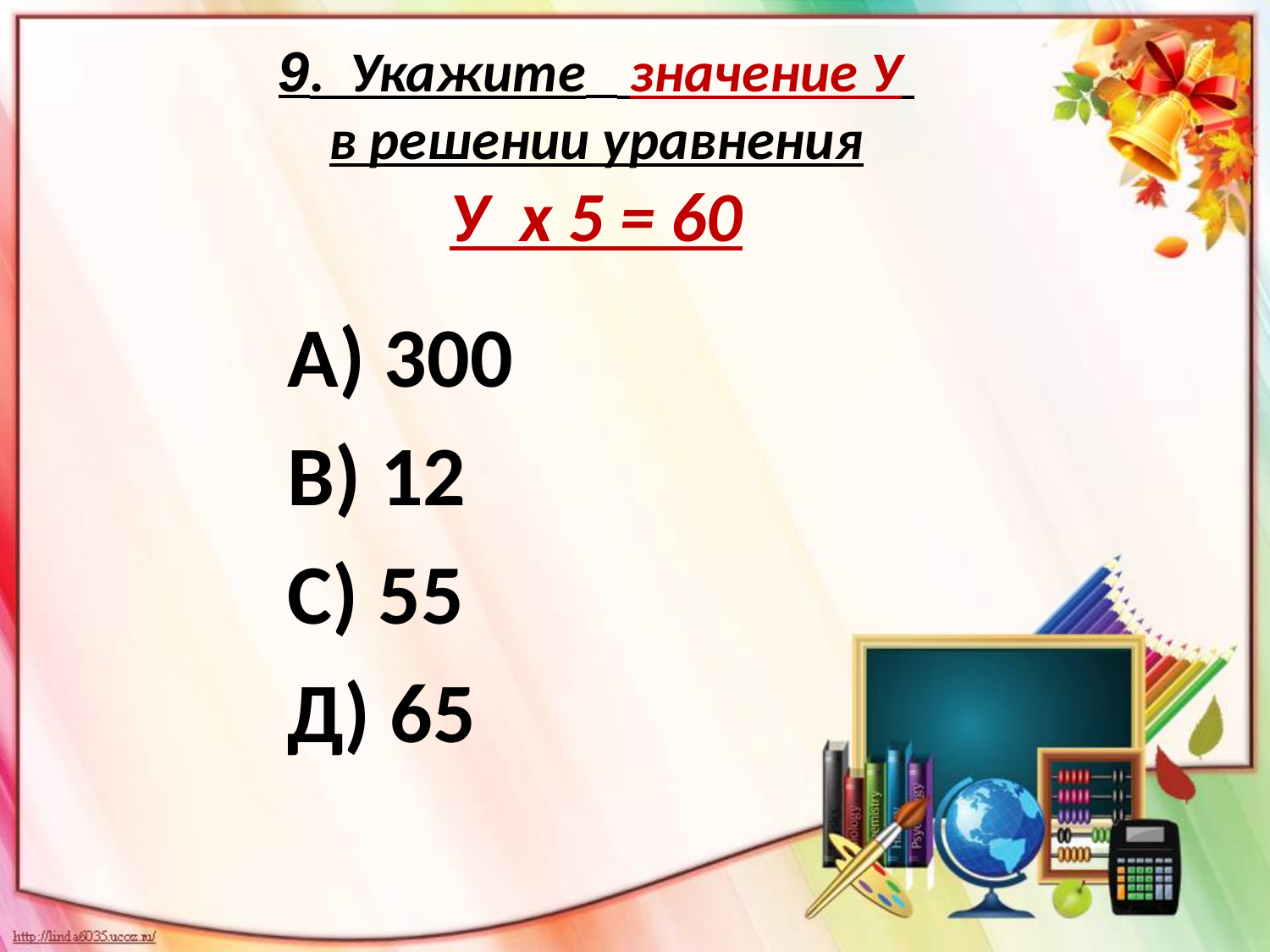

# 9.  Укажите   значение У в решении уравнения У  х 5 = 60
А) 300
В) 12
С) 55
Д) 65